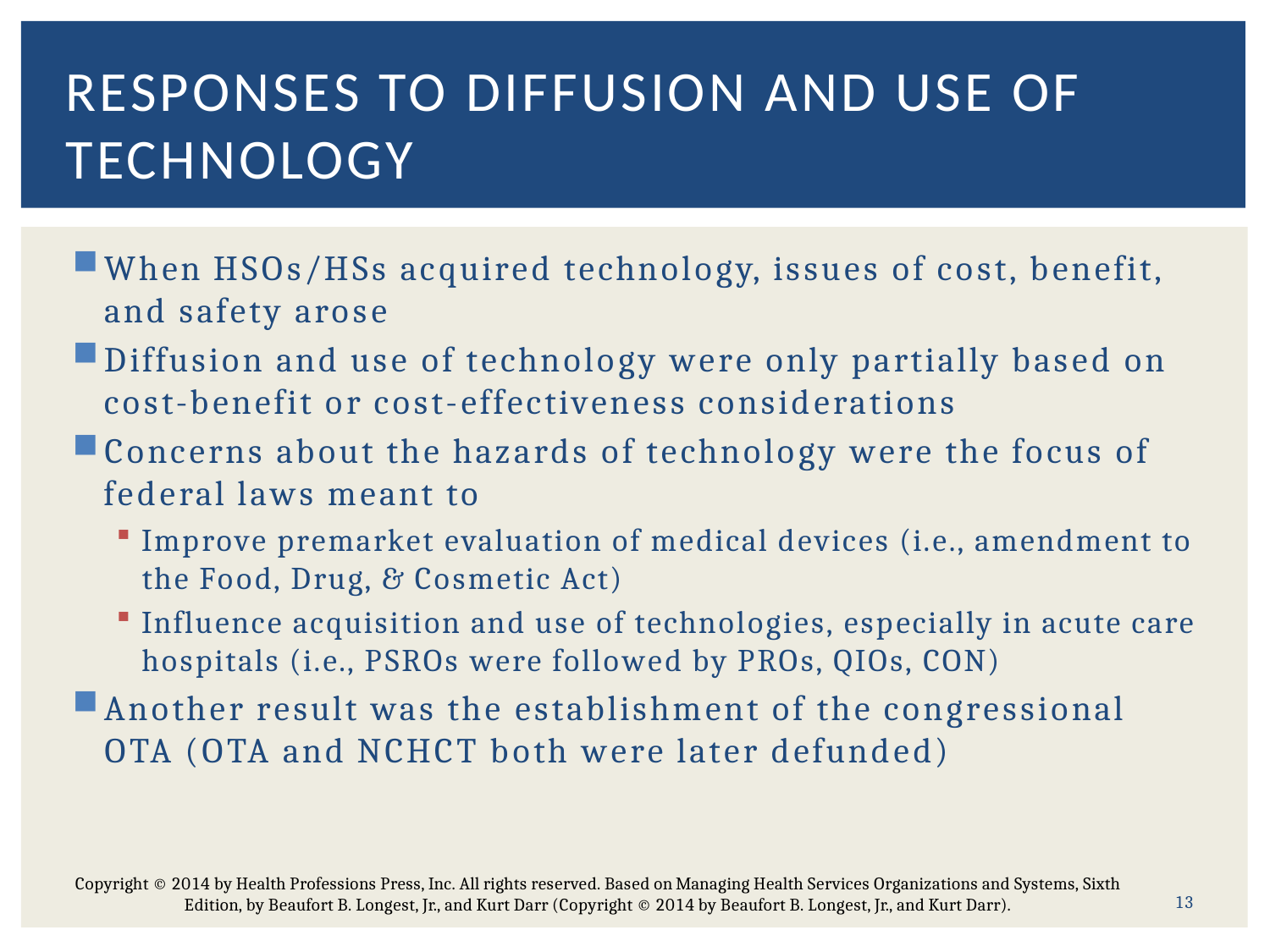

# Responses to diffusion and use of technology
When HSOs/HSs acquired technology, issues of cost, benefit, and safety arose
Diffusion and use of technology were only partially based on cost-benefit or cost-effectiveness considerations
Concerns about the hazards of technology were the focus of federal laws meant to
Improve premarket evaluation of medical devices (i.e., amendment to the Food, Drug, & Cosmetic Act)
Influence acquisition and use of technologies, especially in acute care hospitals (i.e., PSROs were followed by PROs, QIOs, CON)
Another result was the establishment of the congressional OTA (OTA and NCHCT both were later defunded)

Copyright © 2014 by Health Professions Press, Inc. All rights reserved. Based on Managing Health Services Organizations and Systems, Sixth Edition, by Beaufort B. Longest, Jr., and Kurt Darr (Copyright © 2014 by Beaufort B. Longest, Jr., and Kurt Darr).
13